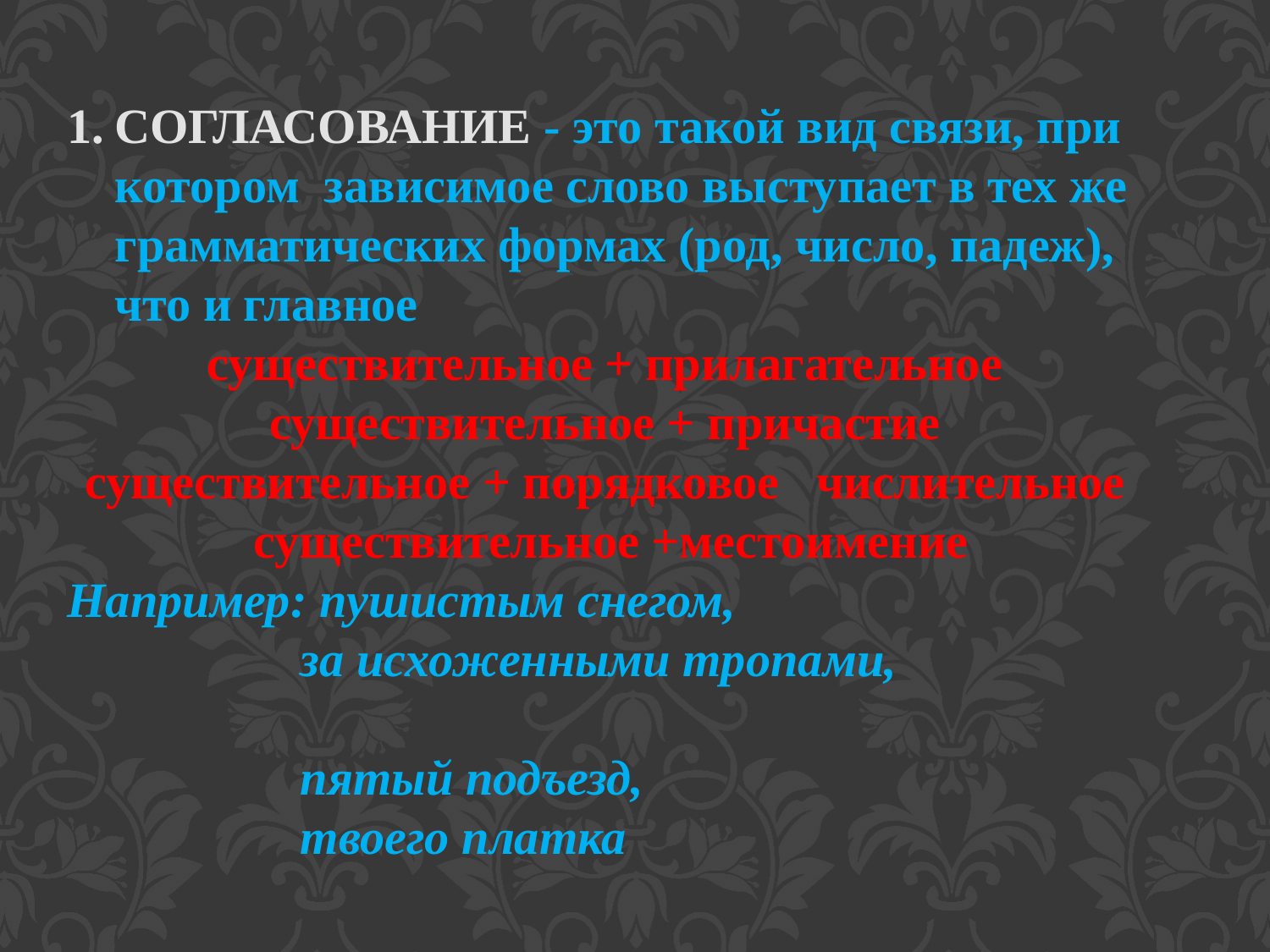

СОГЛАСОВАНИЕ - это такой вид связи, при котором  зависимое слово выступает в тех же грамматических формах (род, число, падеж), что и главное
существительное + прилагательное
существительное + причастие
существительное + порядковое   числительное
 существительное +местоимение
Например: пушистым снегом,
                   за исхоженными тропами,
                   пятый подъезд,
                   твоего платка